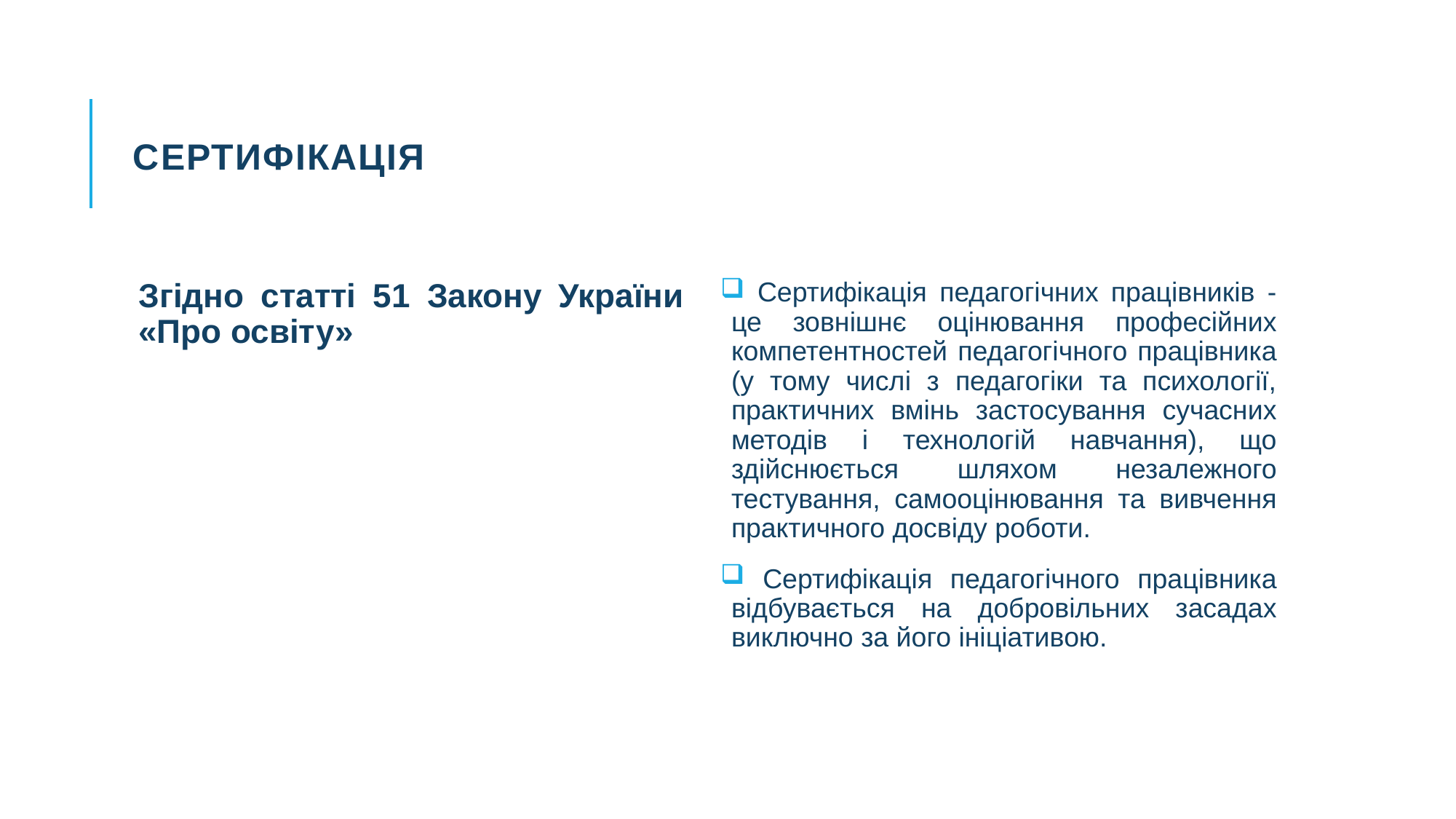

# сертифікація
Згідно статті 51 Закону України «Про освіту»

 Сертифікація педагогічних працівників - це зовнішнє оцінювання професійних компетентностей педагогічного працівника (у тому числі з педагогіки та психології, практичних вмінь застосування сучасних методів і технологій навчання), що здійснюється шляхом незалежного тестування, самооцінювання та вивчення практичного досвіду роботи.
 Сертифікація педагогічного працівника відбувається на добровільних засадах виключно за його ініціативою.